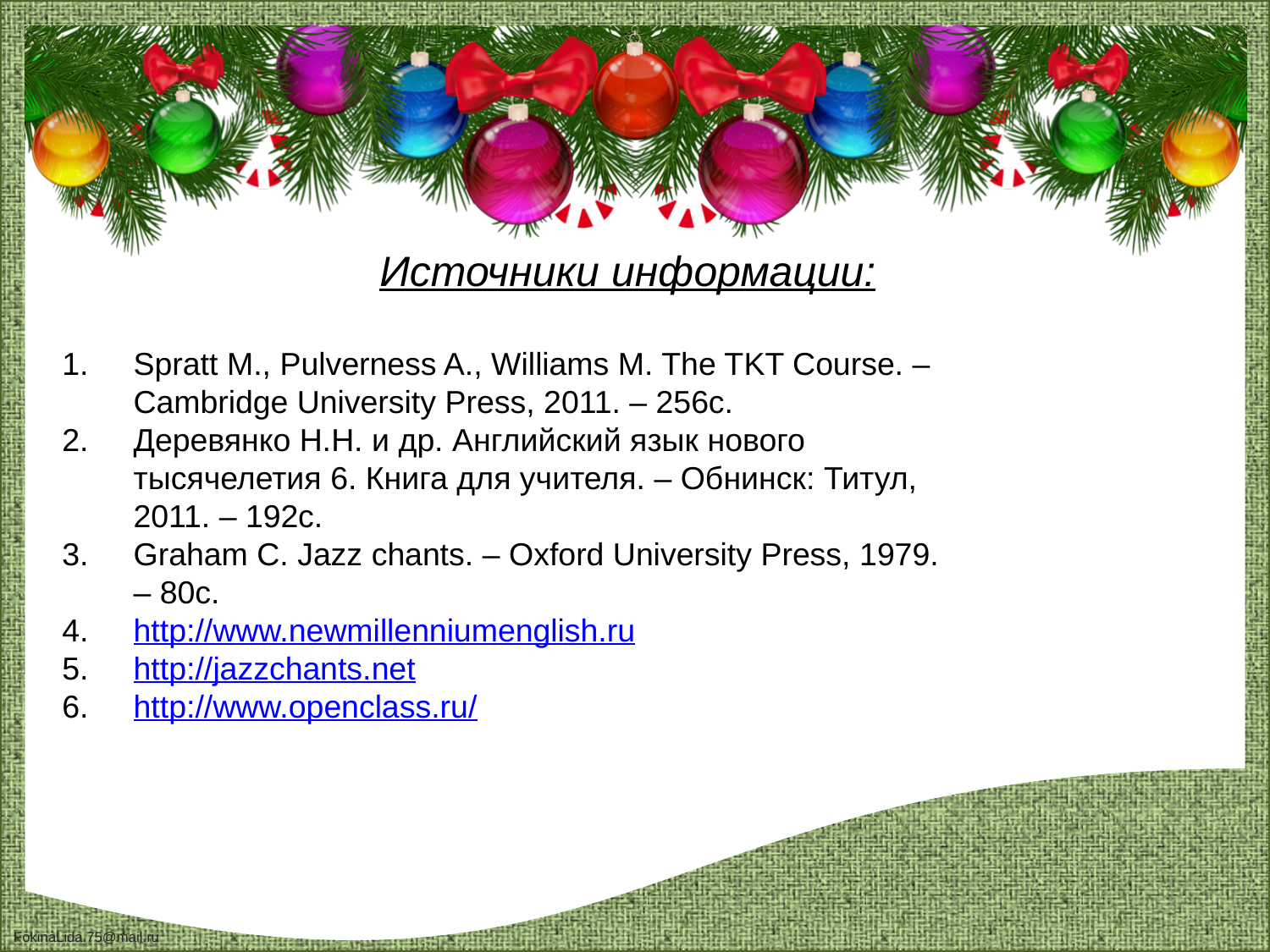

Источники информации:
Spratt M., Pulverness A., Williams M. The TKT Course. – Cambridge University Press, 2011. – 256c.
Деревянко Н.Н. и др. Английский язык нового тысячелетия 6. Книга для учителя. – Обнинск: Титул, 2011. – 192с.
Graham C. Jazz chants. – Oxford University Press, 1979. – 80c.
http://www.newmillenniumenglish.ru
http://jazzchants.net
http://www.openclass.ru/